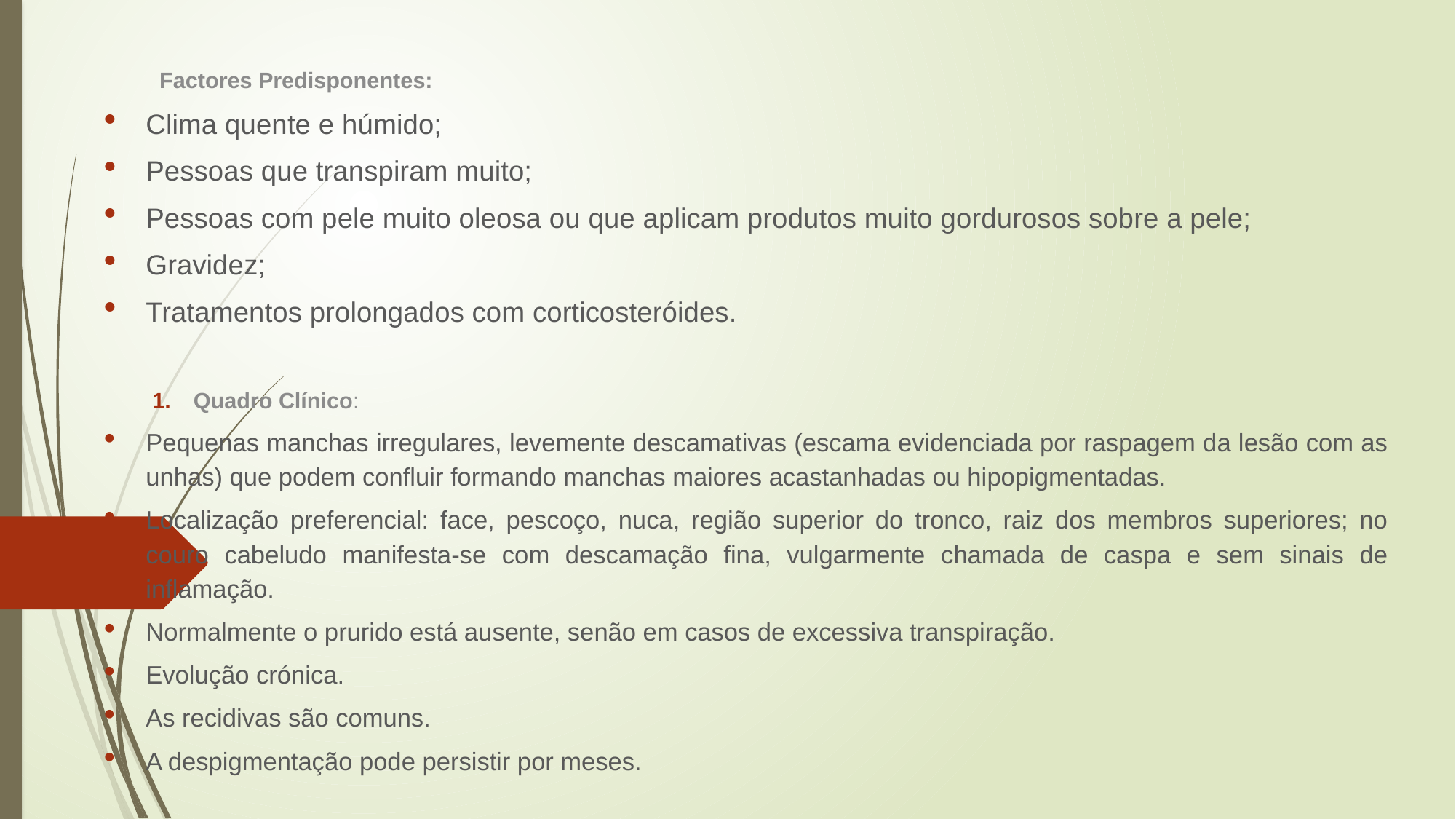

Factores Predisponentes:
Clima quente e húmido;
Pessoas que transpiram muito;
Pessoas com pele muito oleosa ou que aplicam produtos muito gordurosos sobre a pele;
Gravidez;
Tratamentos prolongados com corticosteróides.

Quadro Clínico:
Pequenas manchas irregulares, levemente descamativas (escama evidenciada por raspagem da lesão com as unhas) que podem confluir formando manchas maiores acastanhadas ou hipopigmentadas.
Localização preferencial: face, pescoço, nuca, região superior do tronco, raiz dos membros superiores; no couro cabeludo manifesta-se com descamação fina, vulgarmente chamada de caspa e sem sinais de inflamação.
Normalmente o prurido está ausente, senão em casos de excessiva transpiração.
Evolução crónica.
As recidivas são comuns.
A despigmentação pode persistir por meses.